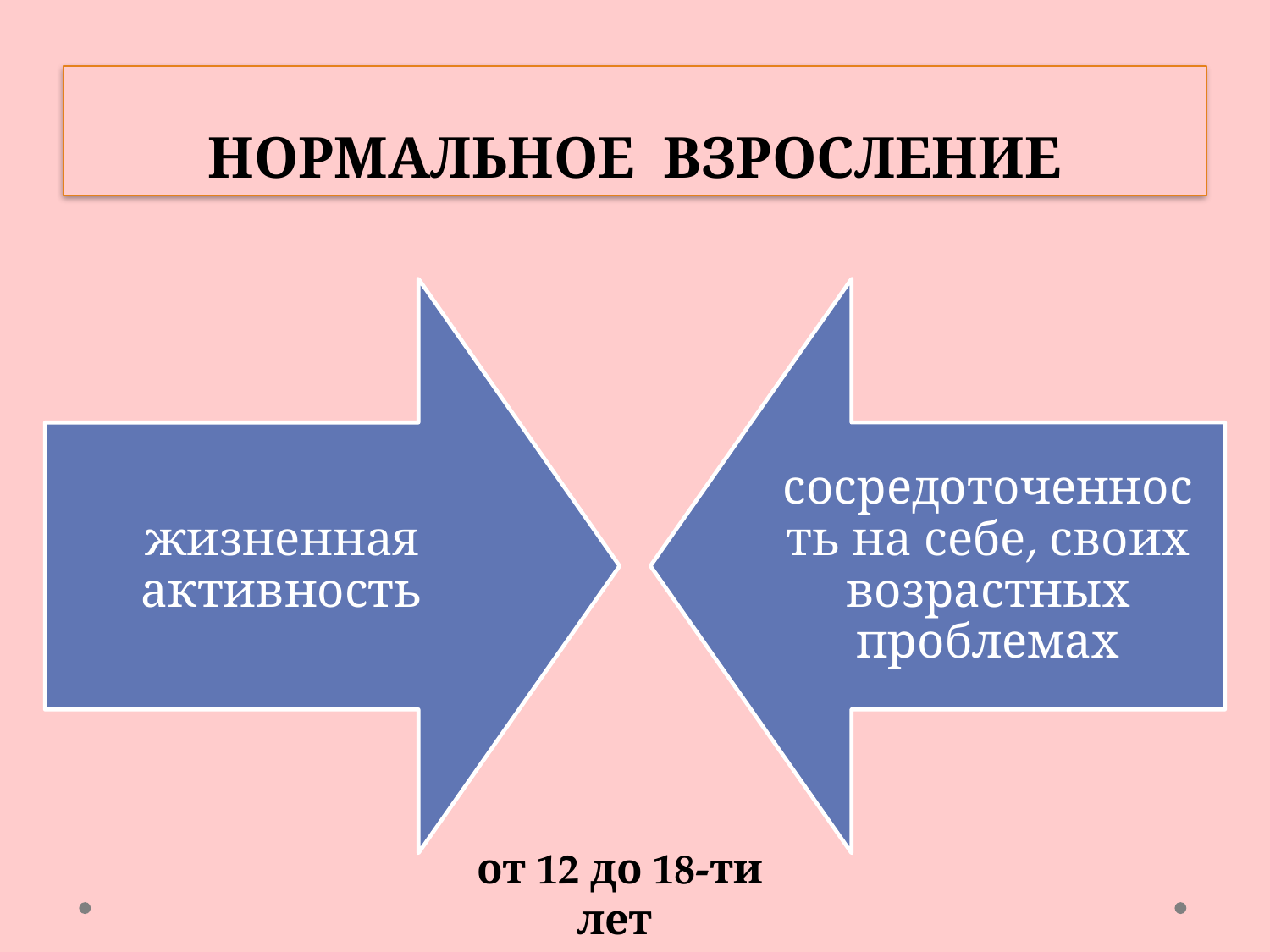

# НОРМАЛЬНОЕ  ВЗРОСЛЕНИЕ
жизненная активность
сосредоточенность на себе, своих возрастных проблемах
от 12 до 18-ти лет